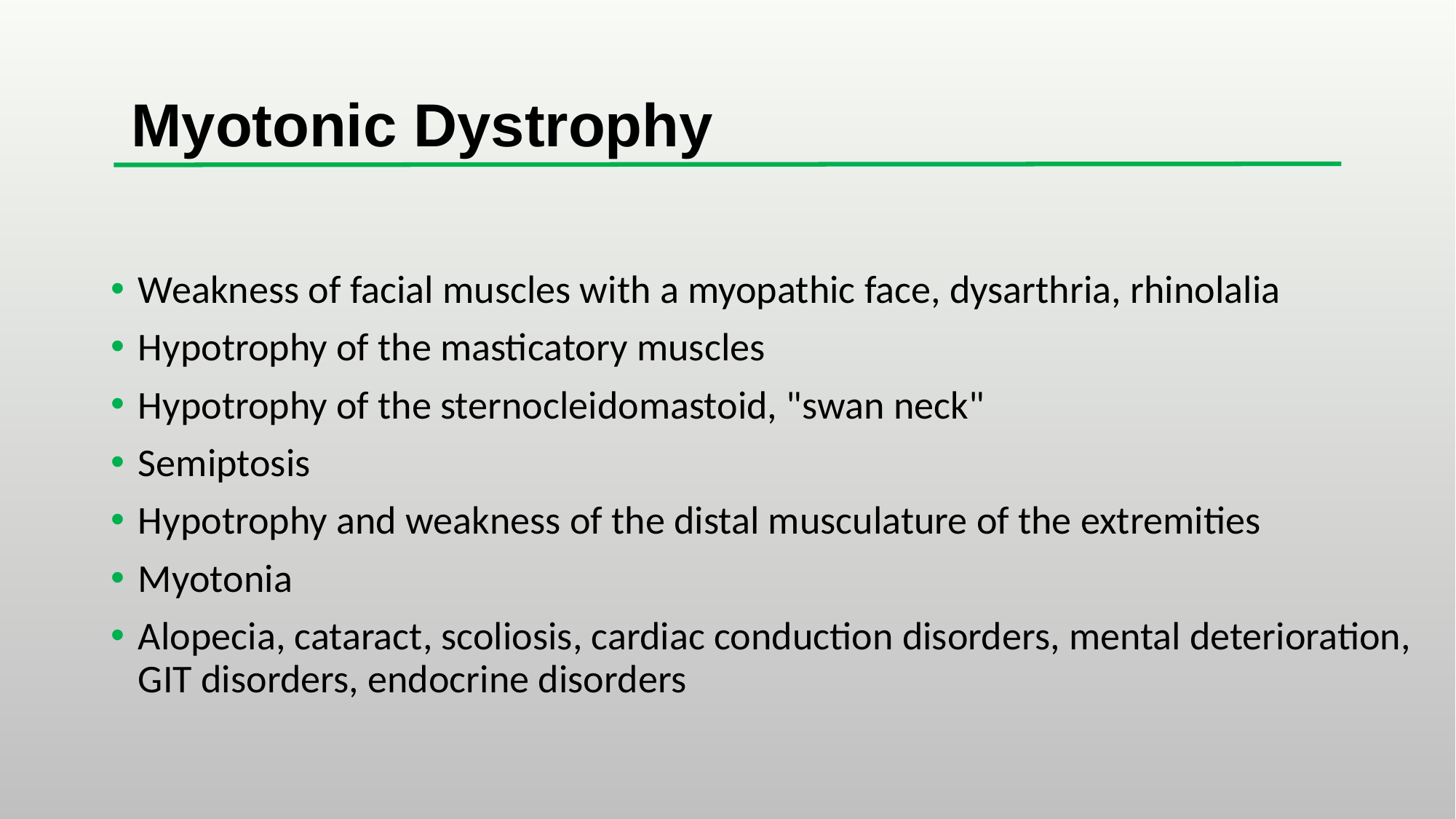

#
Myotonic Dystrophy
Weakness of facial muscles with a myopathic face, dysarthria, rhinolalia
Hypotrophy of the masticatory muscles
Hypotrophy of the sternocleidomastoid, "swan neck"
Semiptosis
Hypotrophy and weakness of the distal musculature of the extremities
Myotonia
Alopecia, cataract, scoliosis, cardiac conduction disorders, mental deterioration, GIT disorders, endocrine disorders